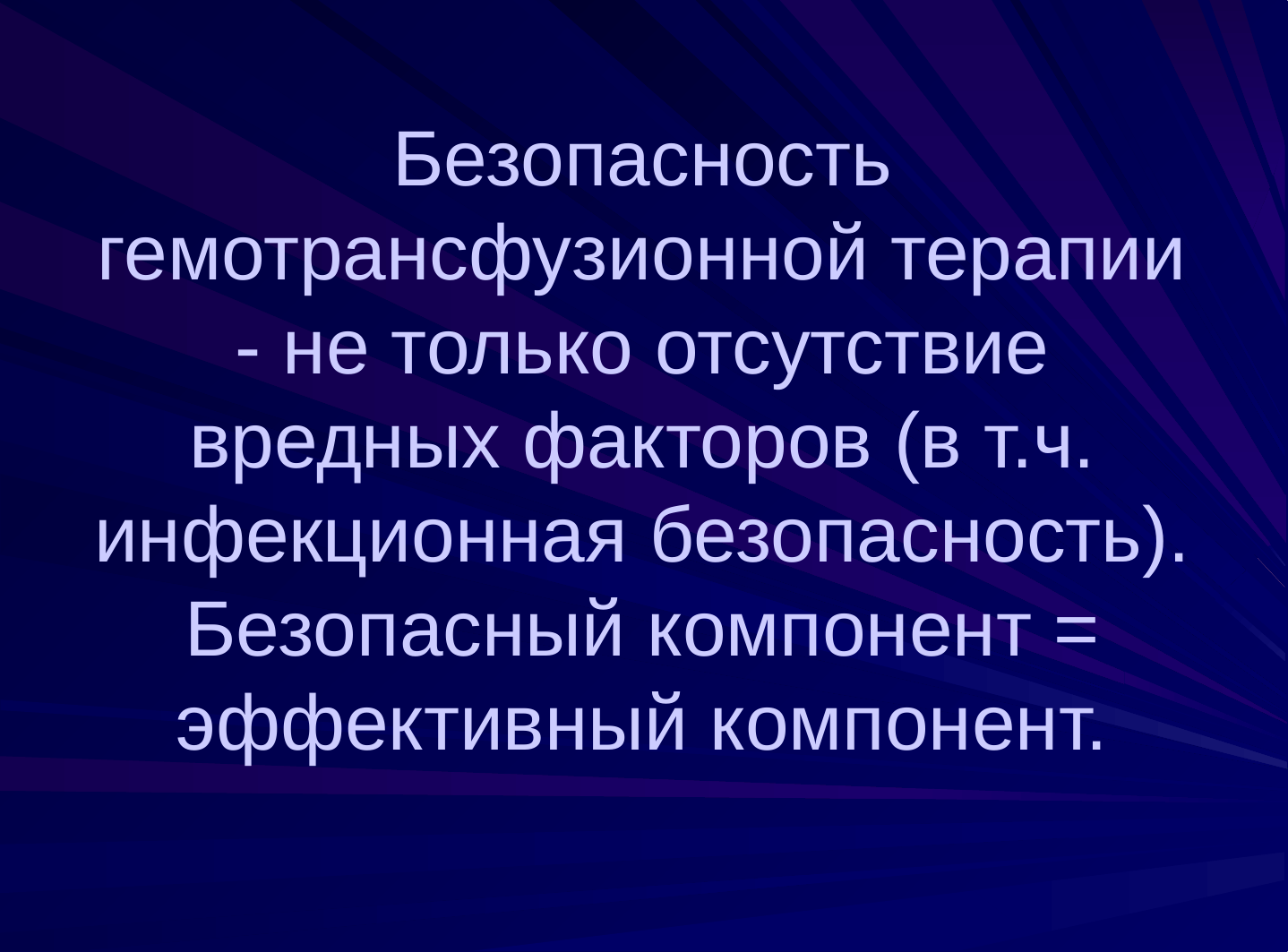

# Безопасность гемотрансфузионной терапии - не только отсутствие вредных факторов (в т.ч. инфекционная безопасность). Безопасный компонент = эффективный компонент.